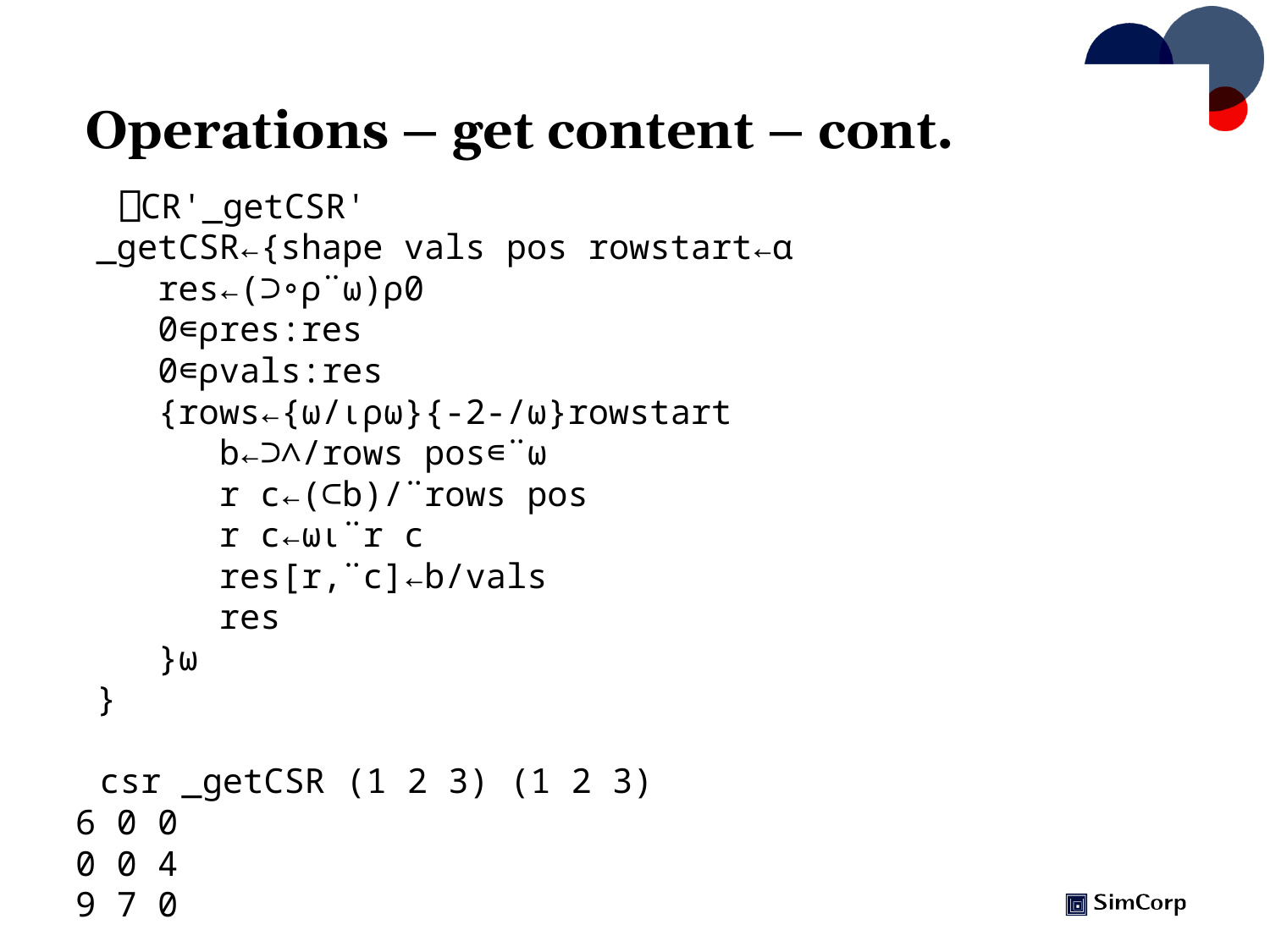

# Operations – get content – cont.
		 ⎕CR'_getCSR'
 _getCSR←{shape vals pos rowstart←⍺
    res←(⊃∘⍴¨⍵)⍴0
    0∊⍴res:res
    0∊⍴vals:res
    {rows←{⍵/⍳⍴⍵}{-2-/⍵}rowstart
       b←⊃∧/rows pos∊¨⍵
       r c←(⊂b)/¨rows pos
       r c←⍵⍳¨r c
       res[r,¨c]←b/vals
       res
    }⍵
 }

		csr _getCSR (1 2 3) (1 2 3)
6 0 0
0 0 4
9 7 0